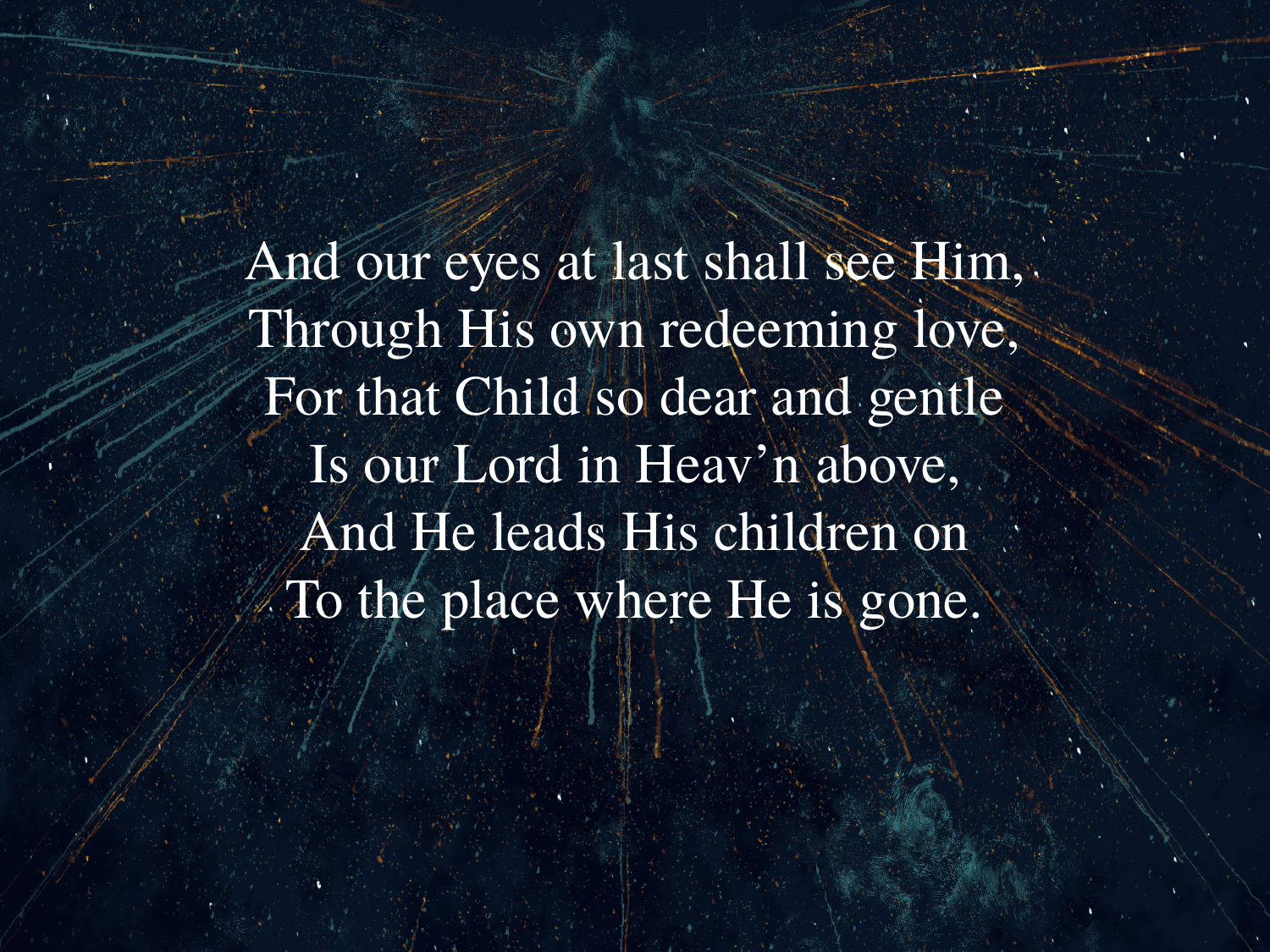

# And our eyes at last shall see Him, Through His own redeeming love, For that Child so dear and gentle Is our Lord in Heav’n above, And He leads His children on To the place where He is gone.